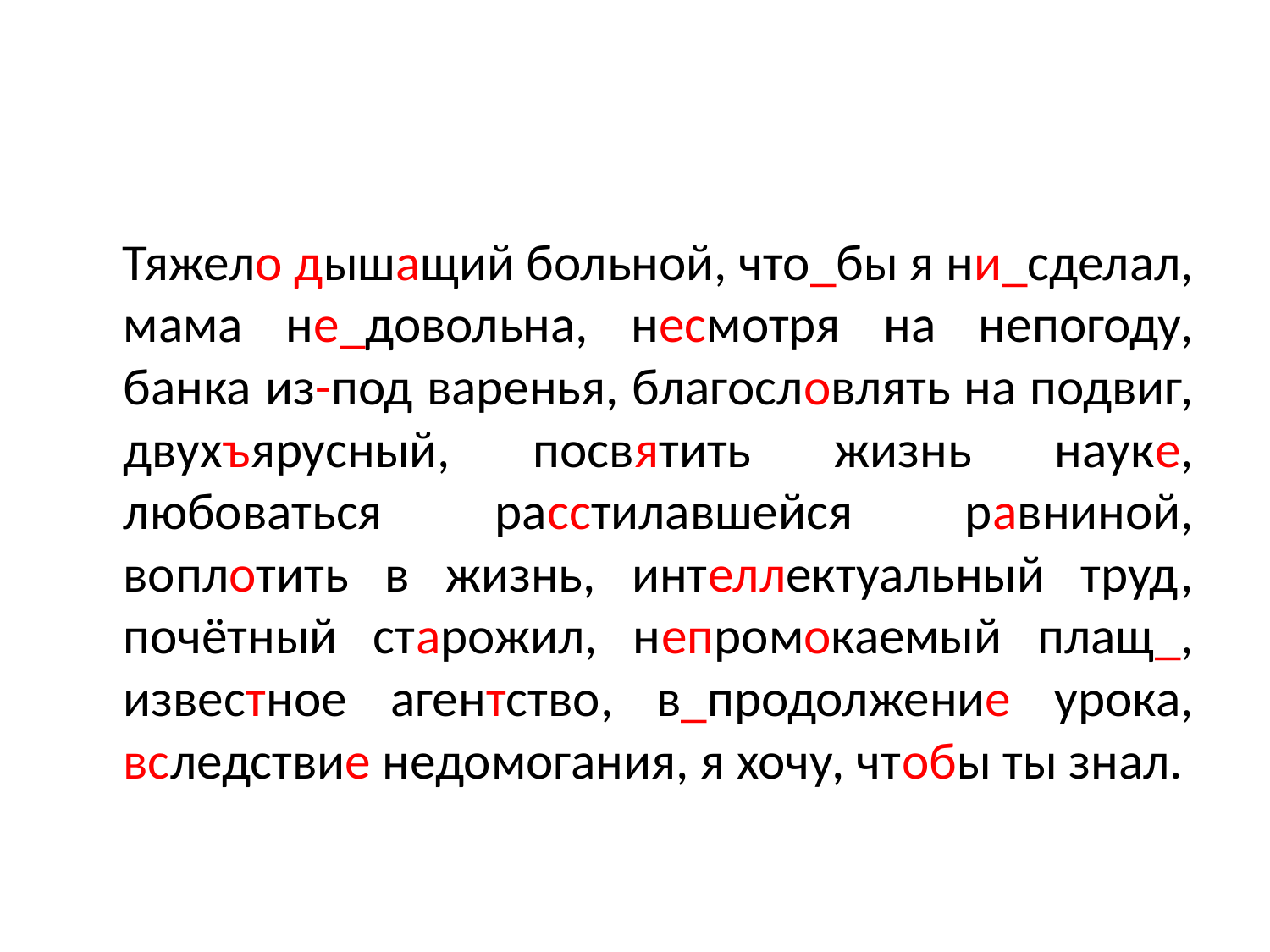

#
    Тяжело дышащий больной, что_бы я ни_сделал, мама не_довольна, несмотря на непогоду, банка из-под варенья, благословлять на подвиг, двухъярусный, посвятить жизнь науке, любоваться расстилавшейся равниной, воплотить в жизнь, интеллектуальный труд, почётный старожил, непромокаемый плащ_, известное агентство, в_продолжение урока, вследствие недомогания, я хочу, чтобы ты знал.